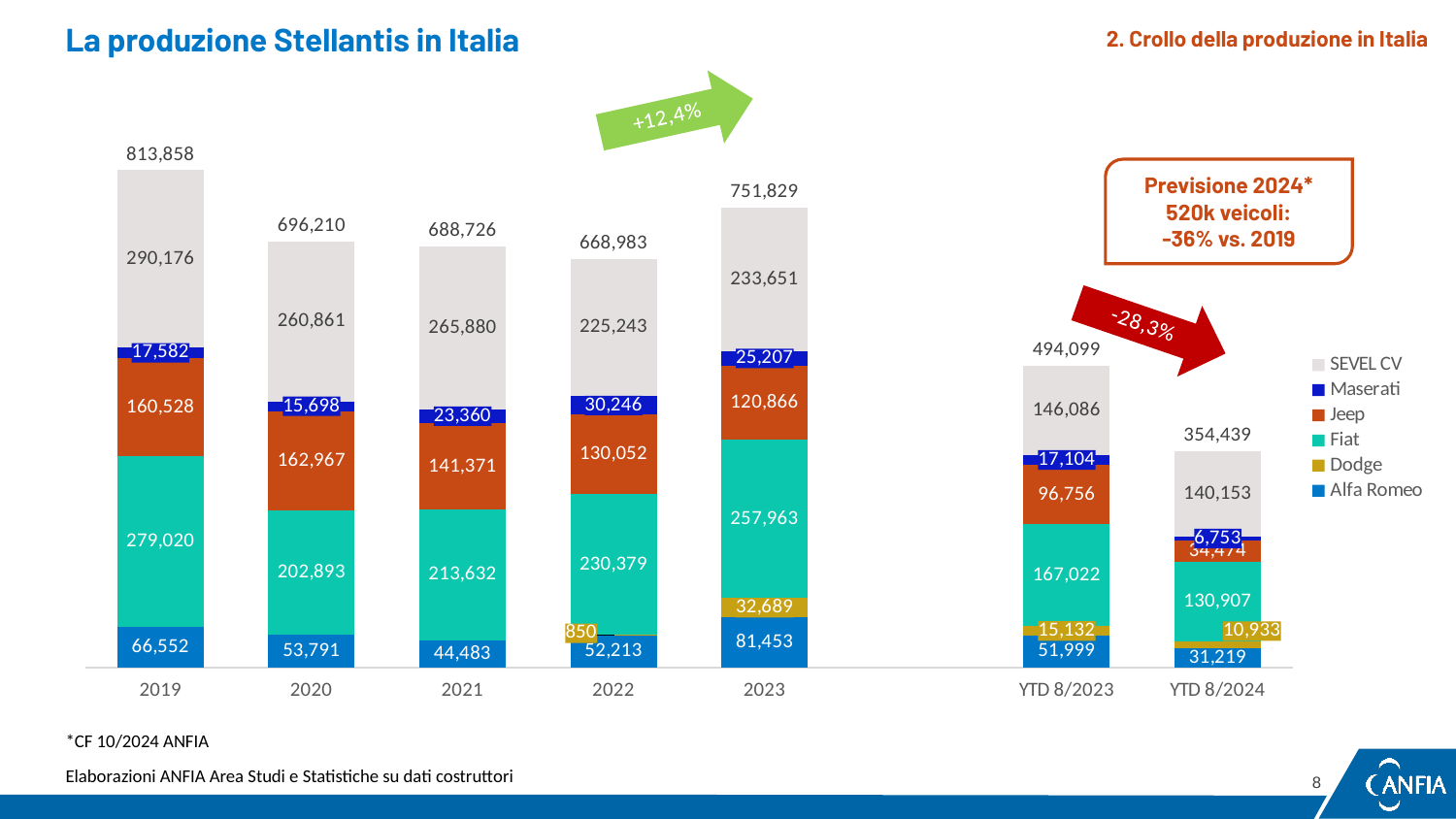

La produzione Stellantis in Italia
2. Crollo della produzione in Italia

### Chart

| Category | Alfa Romeo | Dodge | Fiat | Jeep | Maserati | SEVEL CV | Totale |
|---|---|---|---|---|---|---|---|
| 2019 | 66552.0 | 0.0 | 279020.0 | 160528.0 | 17582.0 | 290176.0 | 813858.0 |
| 2020 | 53791.0 | 0.0 | 202893.0 | 162967.0 | 15698.0 | 260861.0 | 696210.0 |
| 2021 | 44483.0 | 0.0 | 213632.0 | 141371.0 | 23360.0 | 265880.0 | 688726.0 |
| 2022 | 52213.0 | 850.0 | 230379.0 | 130052.0 | 30246.0 | 225243.0 | 668983.0 |
| 2023 | 81453.0 | 32689.0 | 257963.0 | 120866.0 | 25207.0 | 233651.0 | 751829.0 |
|  | None | None | None | None | None | None | None |
| YTD 8/2023 | 51999.0 | 15132.0 | 167022.0 | 96756.0 | 17104.0 | 146086.0 | 494099.0 |
| YTD 8/2024 | 31219.0 | 10933.0 | 130907.0 | 34474.0 | 6753.0 | 140153.0 | 354439.0 |
Previsione 2024*
520k veicoli:
-36% vs. 2019
*CF 10/2024 ANFIA
Elaborazioni ANFIA Area Studi e Statistiche su dati costruttori